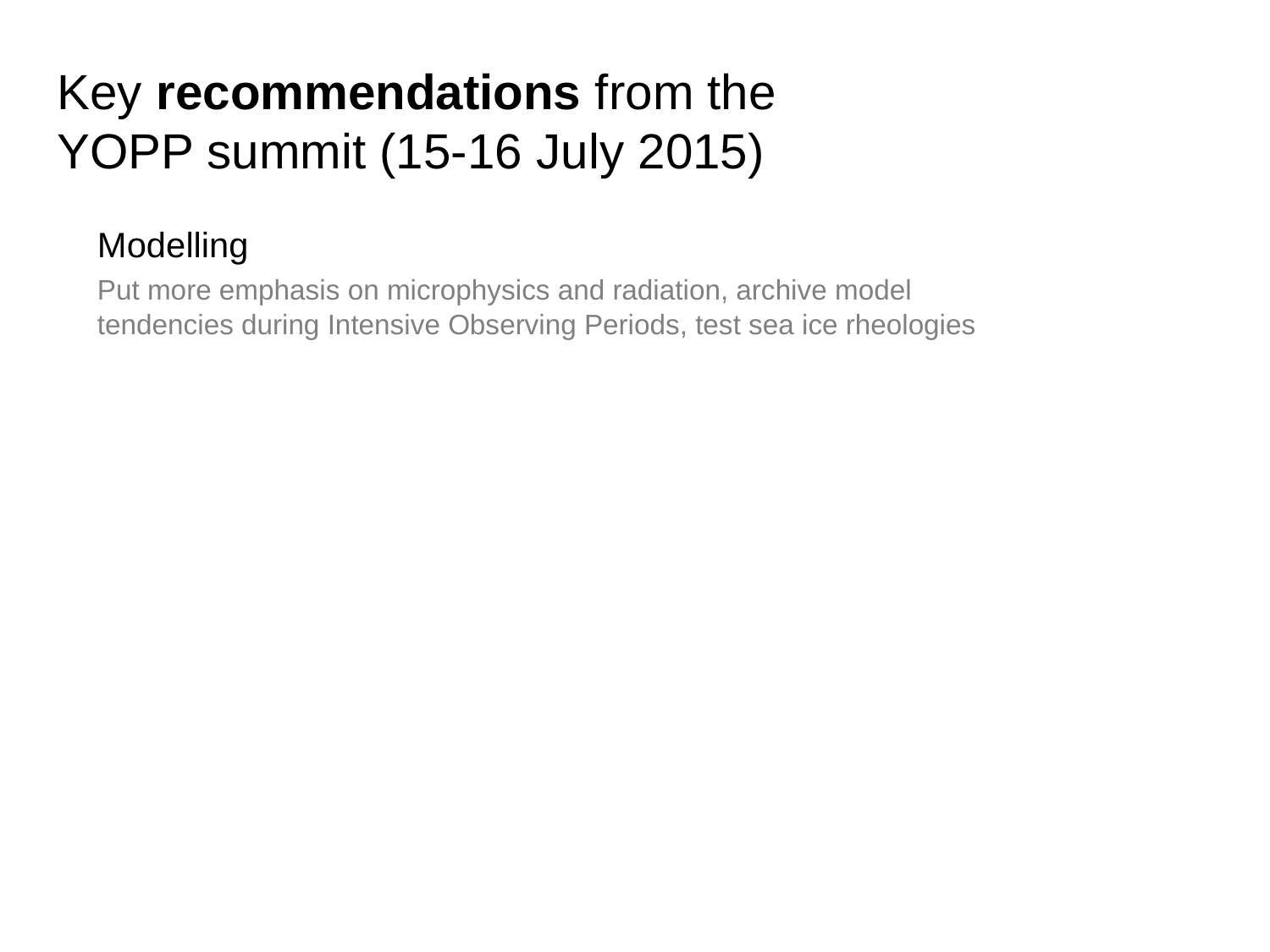

Key recommendations from the YOPP summit (15-16 July 2015)
Modelling
Put more emphasis on microphysics and radiation, archive model tendencies during Intensive Observing Periods, test sea ice rheologies